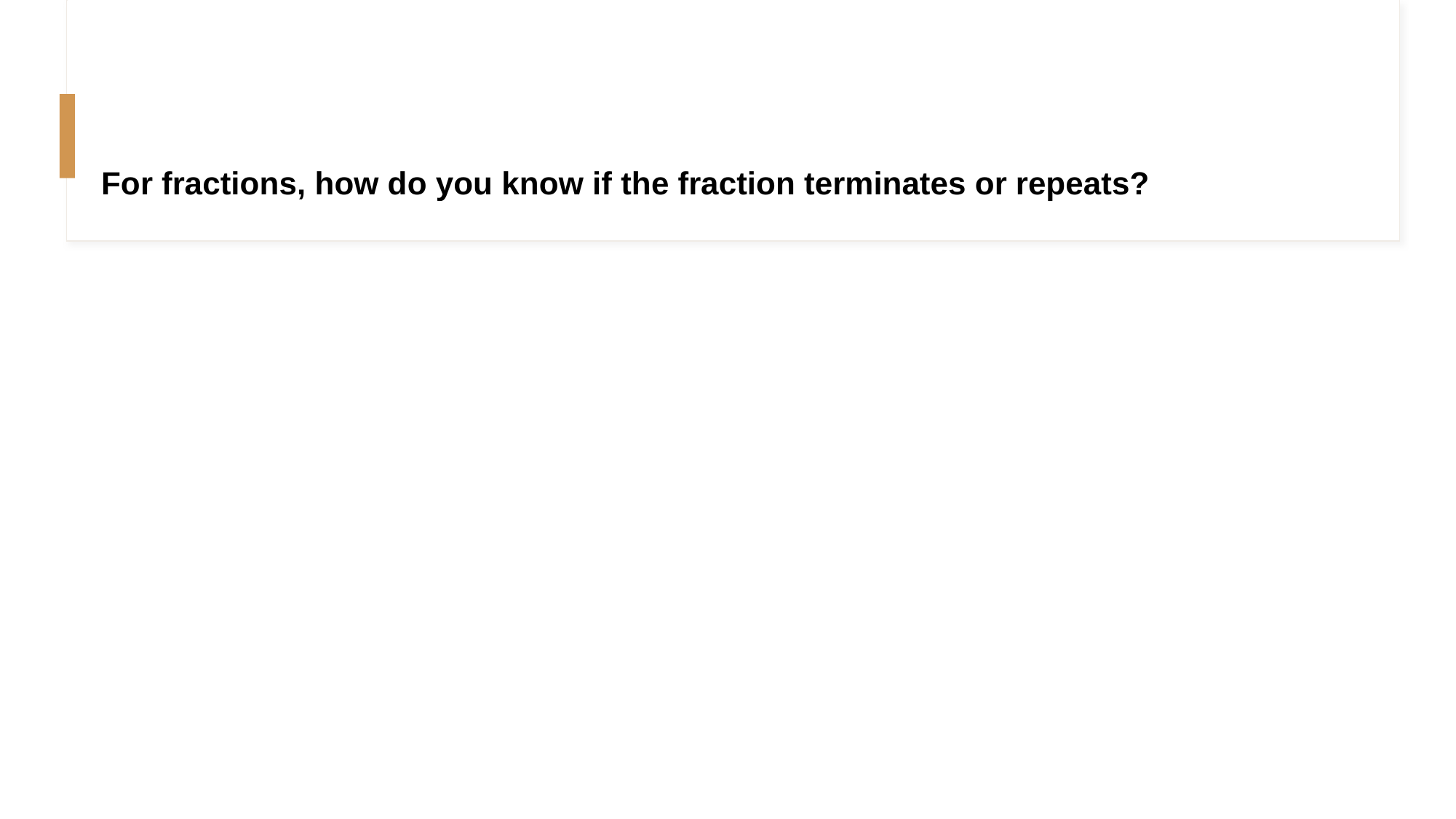

# For fractions, how do you know if the fraction terminates or repeats?